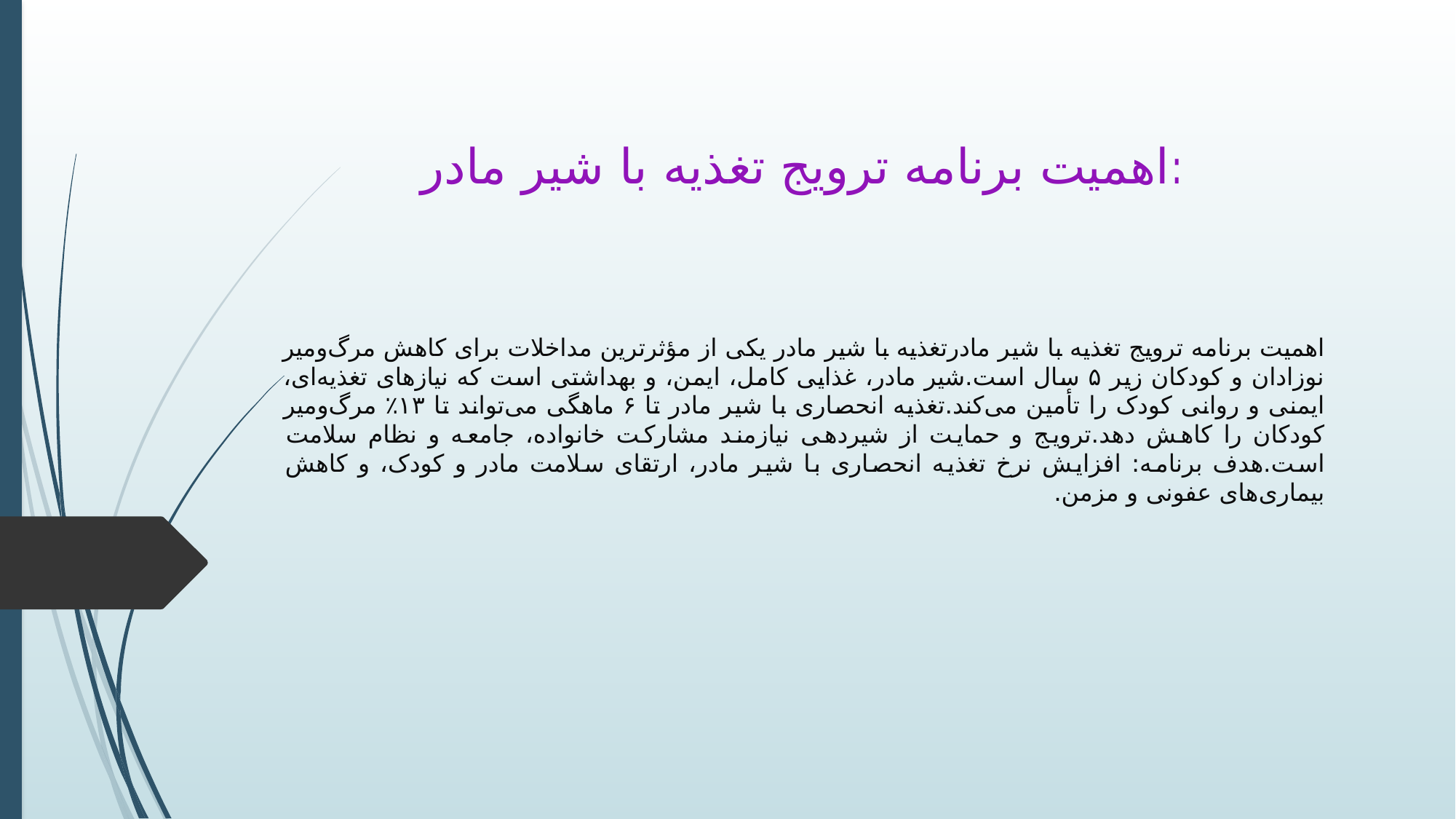

اهمیت برنامه ترویج تغذیه با شیر مادر:
# اهمیت برنامه ترویج تغذیه با شیر مادرتغذیه با شیر مادر یکی از مؤثرترین مداخلات برای کاهش مرگ‌ومیر نوزادان و کودکان زیر ۵ سال است.شیر مادر، غذایی کامل، ایمن، و بهداشتی است که نیازهای تغذیه‌ای، ایمنی و روانی کودک را تأمین می‌کند.تغذیه انحصاری با شیر مادر تا ۶ ماهگی می‌تواند تا ۱۳٪ مرگ‌ومیر کودکان را کاهش دهد.ترویج و حمایت از شیردهی نیازمند مشارکت خانواده، جامعه و نظام سلامت است.هدف برنامه: افزایش نرخ تغذیه انحصاری با شیر مادر، ارتقای سلامت مادر و کودک، و کاهش بیماری‌های عفونی و مزمن.